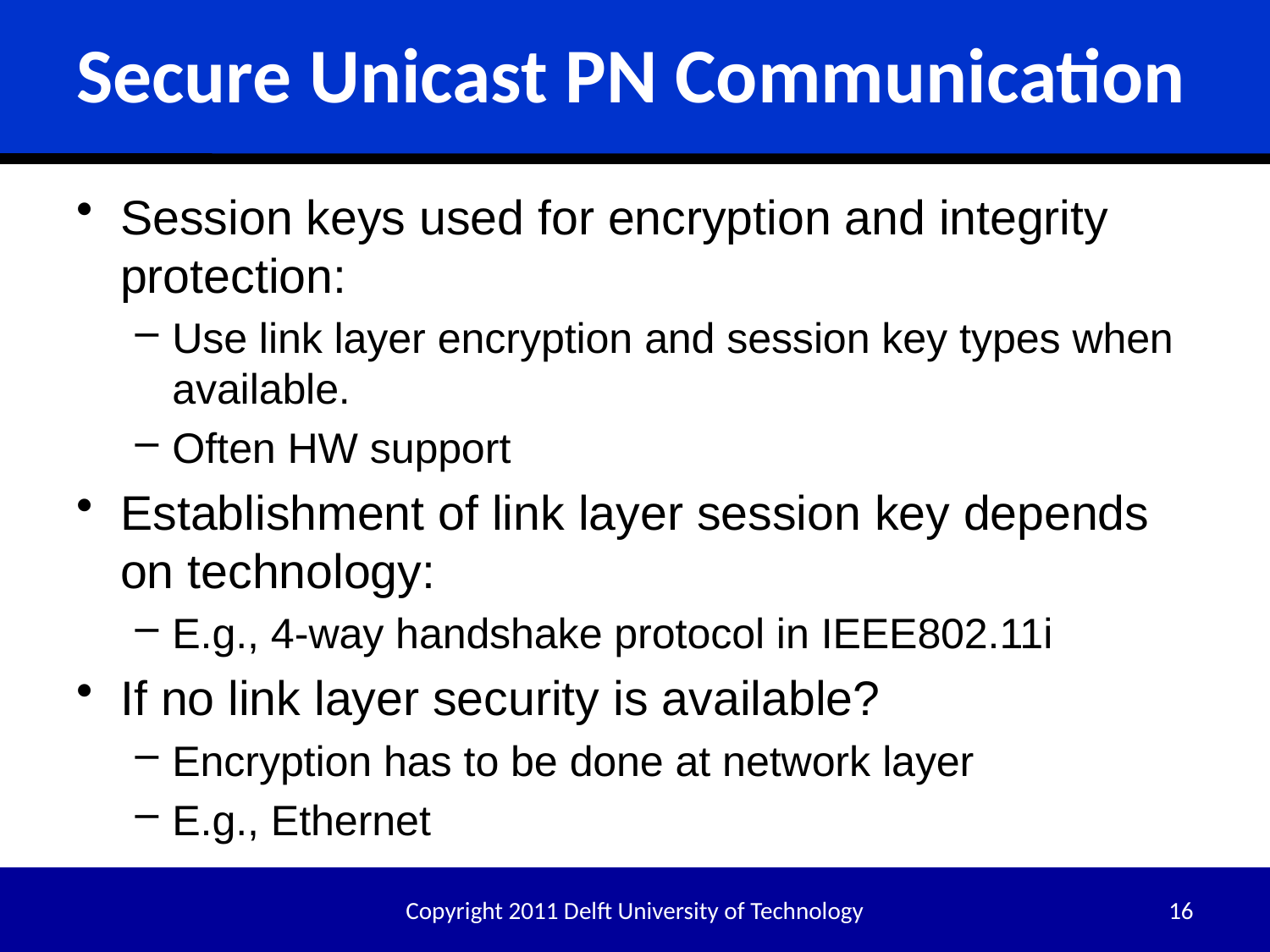

# Secure Unicast PN Communication
Session keys used for encryption and integrity protection:
Use link layer encryption and session key types when available.
Often HW support
Establishment of link layer session key depends on technology:
E.g., 4-way handshake protocol in IEEE802.11i
If no link layer security is available?
Encryption has to be done at network layer
E.g., Ethernet

Copyright 2011 Delft University of Technology
16